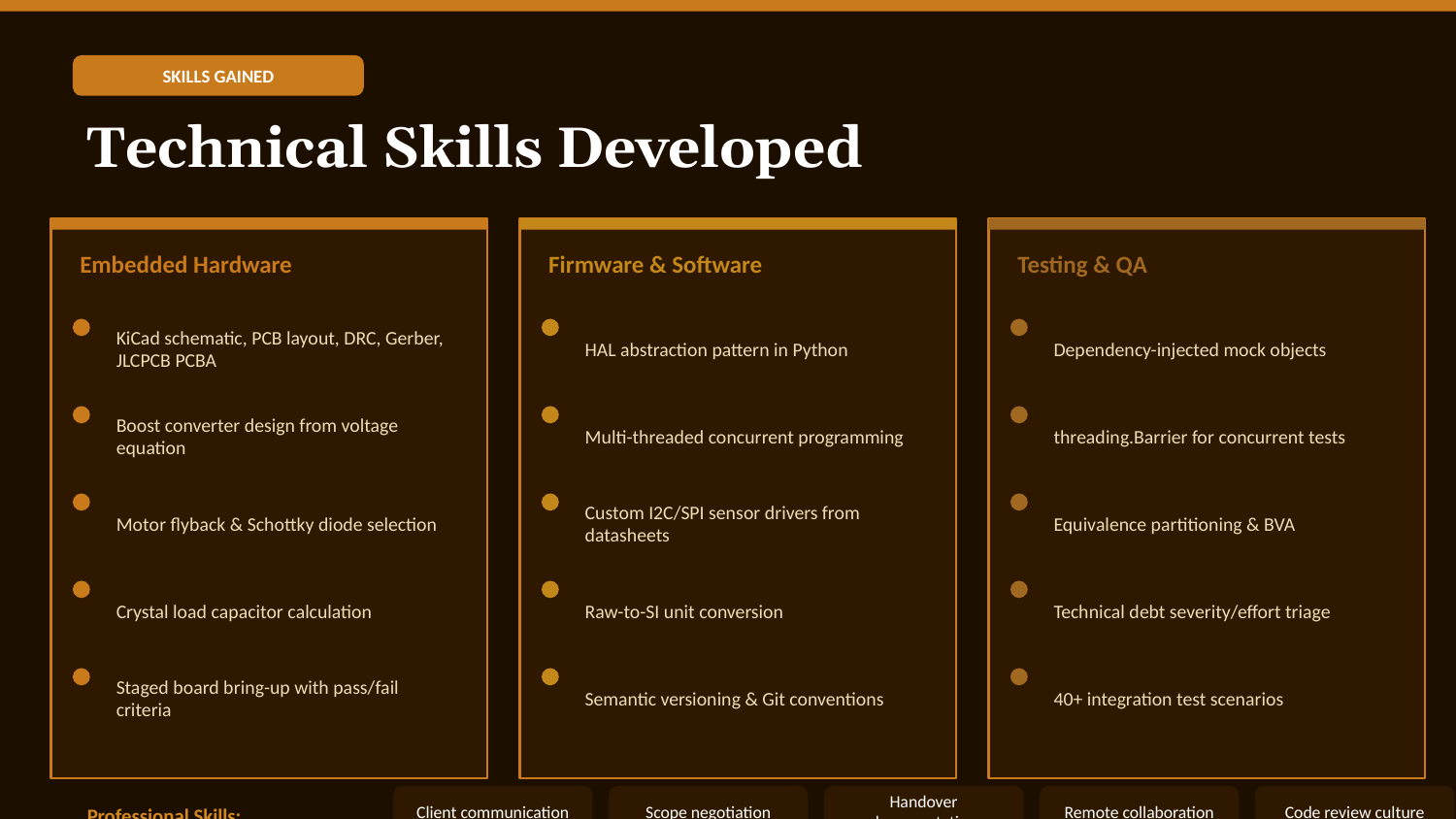

SKILLS GAINED
Technical Skills Developed

Embedded Hardware
Firmware & Software
Testing & QA
KiCad schematic, PCB layout, DRC, Gerber, JLCPCB PCBA
HAL abstraction pattern in Python
Dependency-injected mock objects

Boost converter design from voltage equation
Multi-threaded concurrent programming
threading.Barrier for concurrent tests

Motor flyback & Schottky diode selection
Custom I2C/SPI sensor drivers from datasheets
Equivalence partitioning & BVA

Crystal load capacitor calculation
Raw-to-SI unit conversion
Technical debt severity/effort triage

Staged board bring-up with pass/fail criteria
Semantic versioning & Git conventions
40+ integration test scenarios

Client communication

Scope negotiation

Handover documentation

Remote collaboration

Code review culture
Professional Skills: